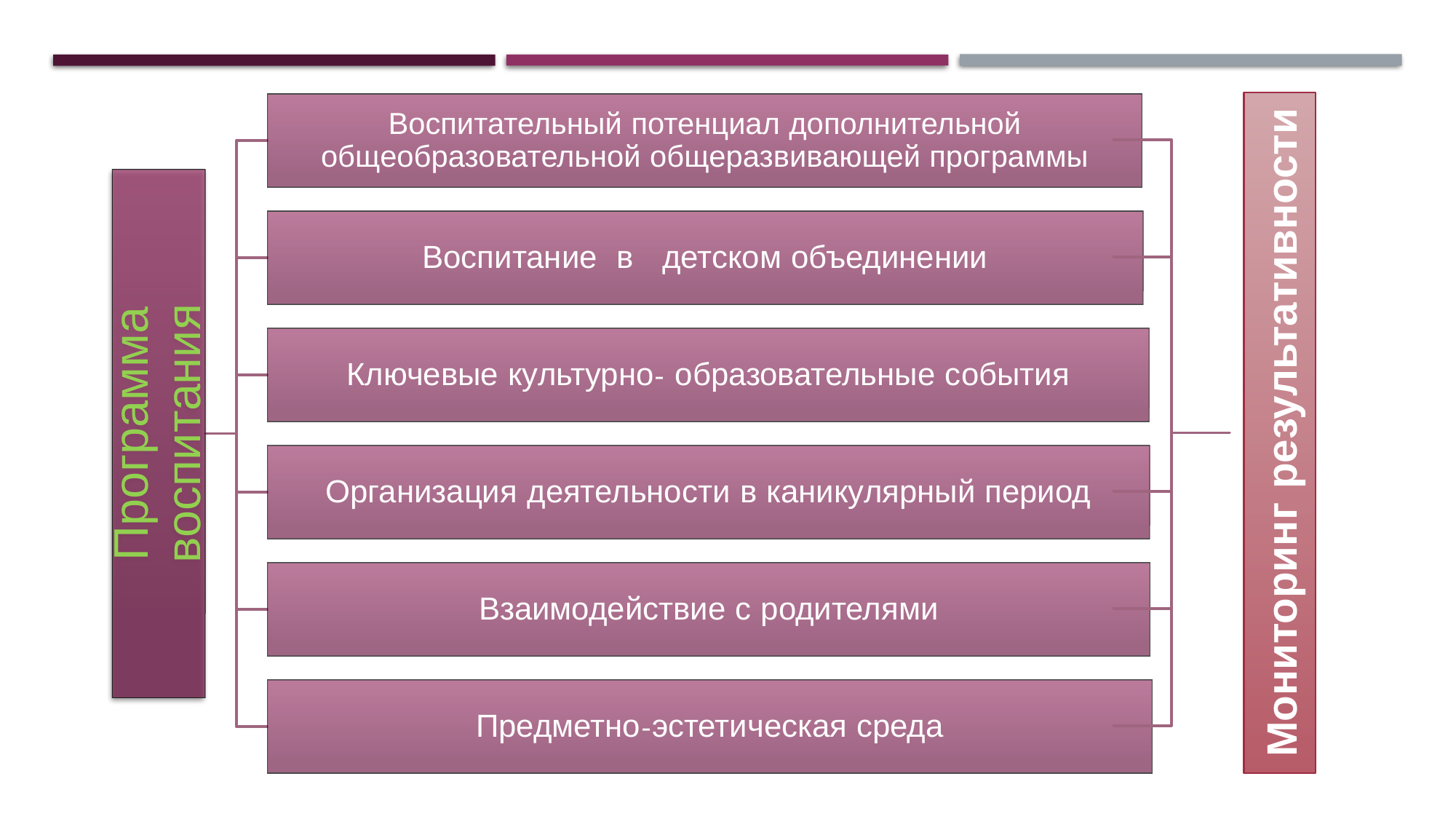

Мониторинг результативности

Программа воспитания
Воспитательный потенциал дополнительной общеобразовательной общеразвивающей программы
Воспитание  в   детском объединении
Ключевые культурно- образовательные события
Организация деятельности в каникулярный период
Взаимодействие с родителями
Предметно-эстетическая среда